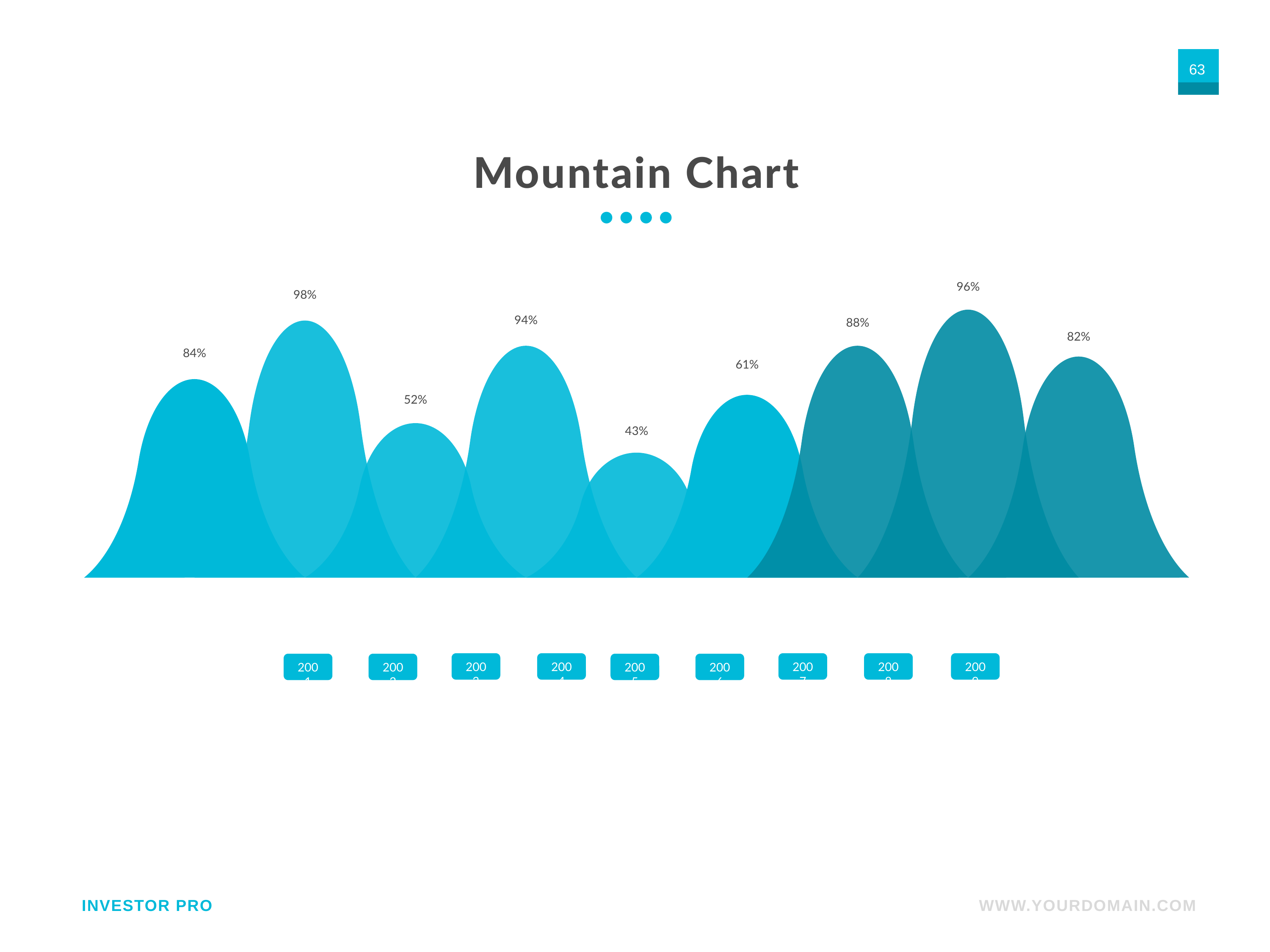

Mountain Chart

96%
98%
94%
88%

82%
84%

61%

52%

43%

2003
2004
2007
2008
2009
2001
2002
2005
2006